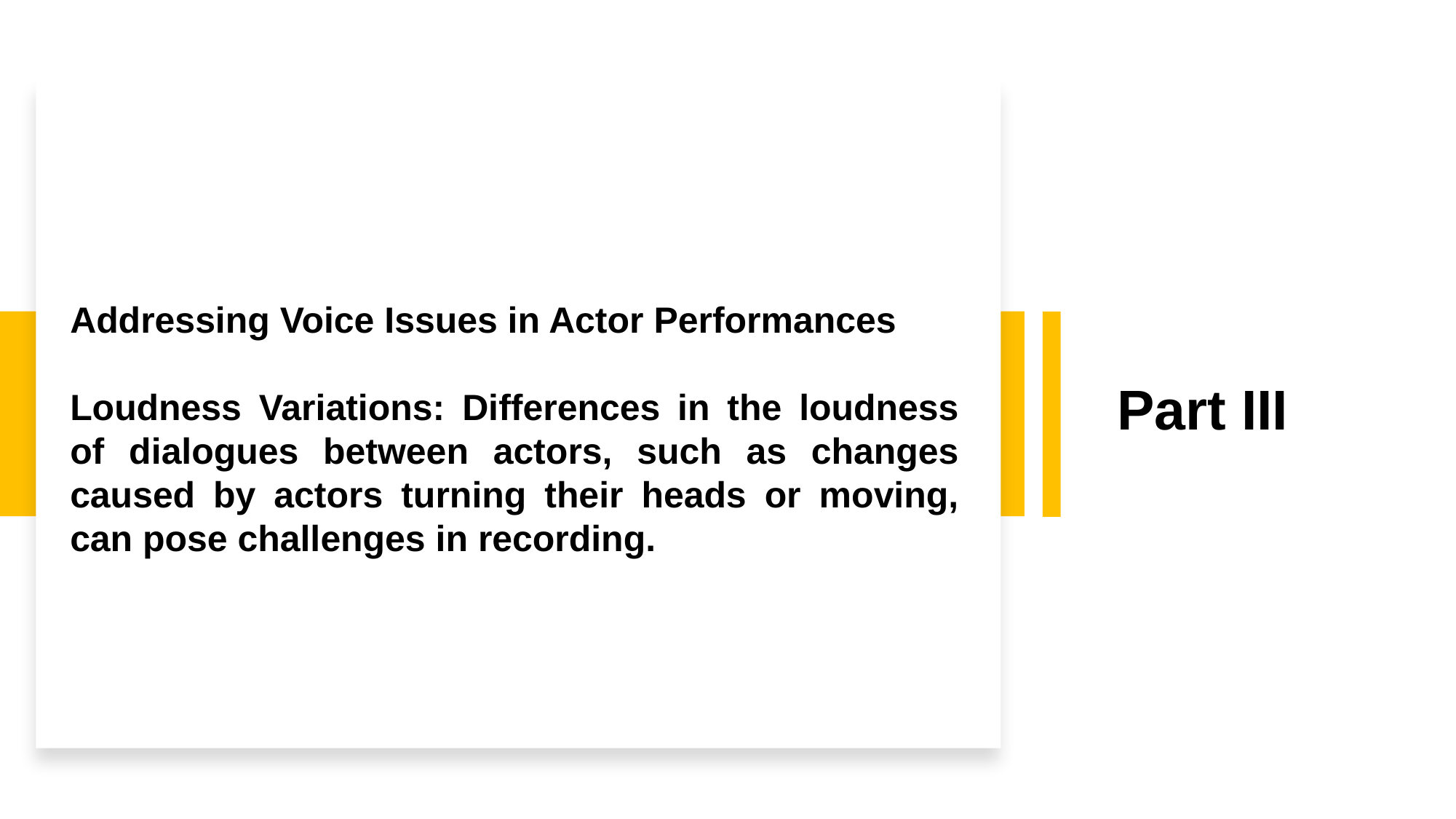

Identification and Management of Environmental Noise

Identification and Management of Environmental Noise
Part III
Addressing Voice Issues in Actor Performances

Loudness Variations: Differences in the loudness of dialogues between actors, such as changes caused by actors turning their heads or moving, can pose challenges in recording.